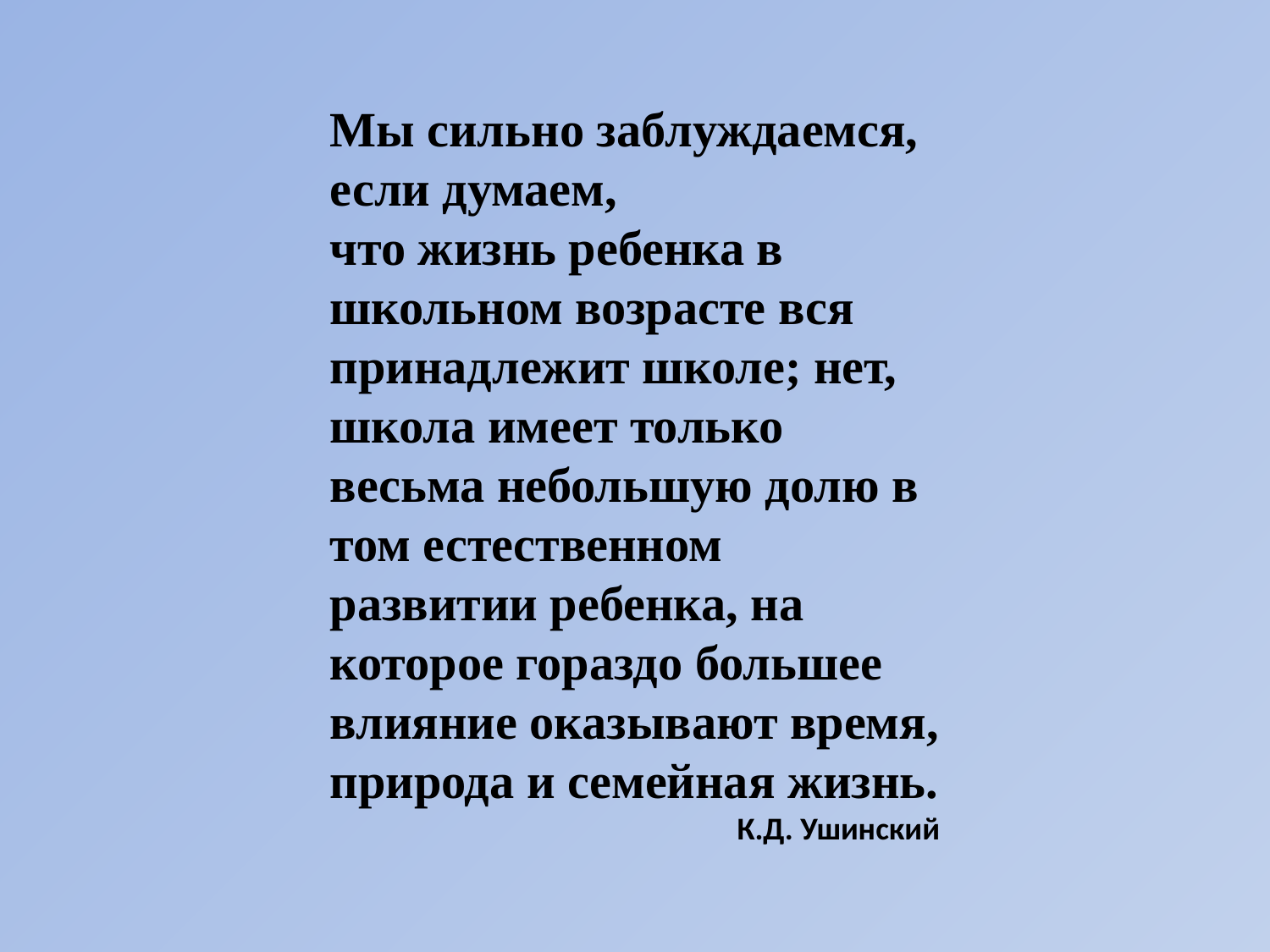

Мы сильно заблуждаемся, если думаем,
что жизнь ребенка в школьном возрасте вся принадлежит школе; нет, школа имеет только весьма небольшую долю в том естественном развитии ребенка, на которое гораздо большее
влияние оказывают время, природа и семейная жизнь.
К.Д. Ушинский